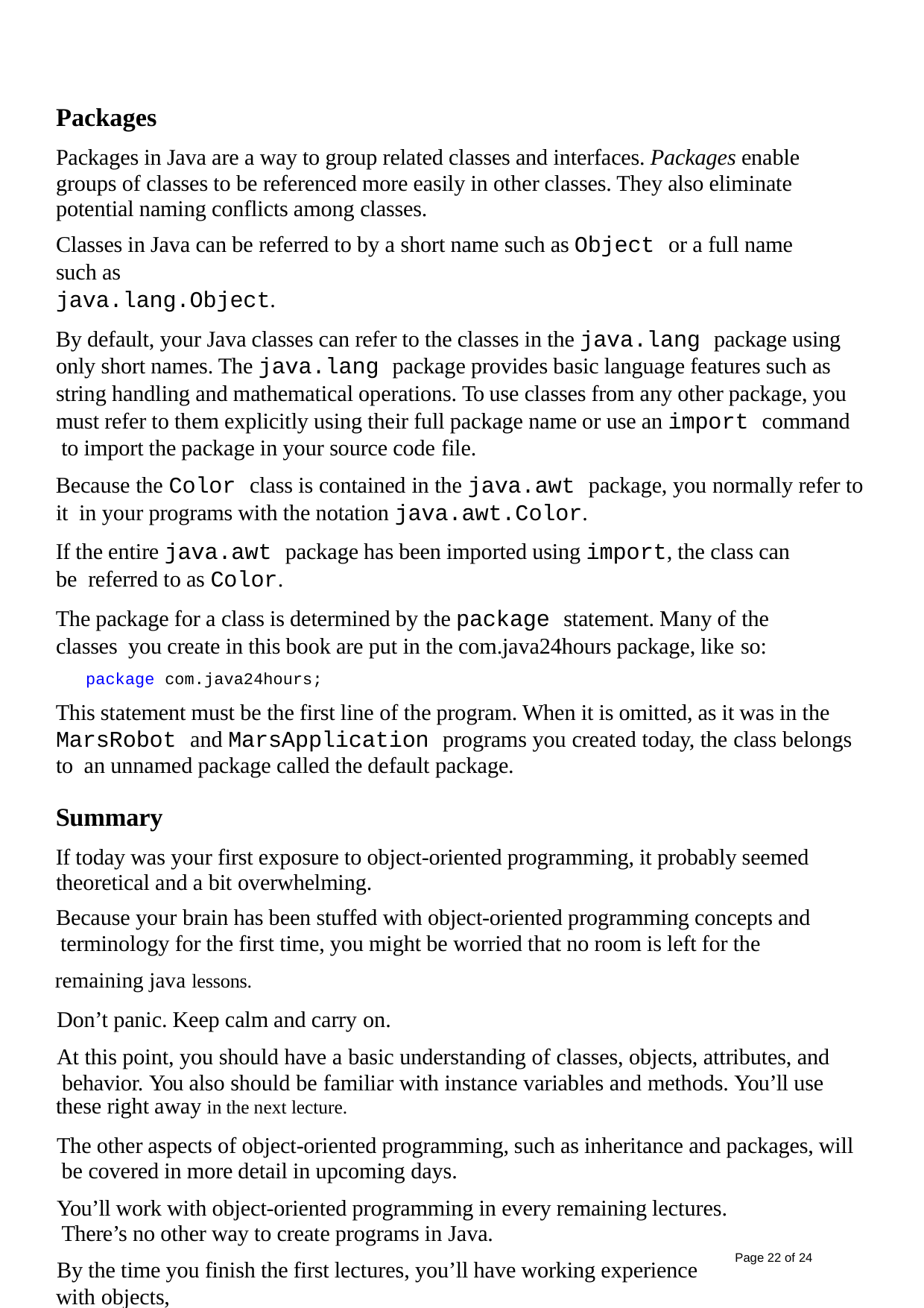

Packages
Packages in Java are a way to group related classes and interfaces. Packages enable  groups of classes to be referenced more easily in other classes. They also eliminate  potential naming conflicts among classes.
Classes in Java can be referred to by a short name such as Object or a full name such as
java.lang.Object.
By default, your Java classes can refer to the classes in the java.lang package using  only short names. The java.lang package provides basic language features such as  string handling and mathematical operations. To use classes from any other package, you  must refer to them explicitly using their full package name or use an import command  to import the package in your source code file.
Because the Color class is contained in the java.awt package, you normally refer to it  in your programs with the notation java.awt.Color.
If the entire java.awt package has been imported using import, the class can be  referred to as Color.
The package for a class is determined by the package statement. Many of the classes  you create in this book are put in the com.java24hours package, like so:
package com.java24hours;
This statement must be the first line of the program. When it is omitted, as it was in the  MarsRobot and MarsApplication programs you created today, the class belongs to  an unnamed package called the default package.
Summary
If today was your first exposure to object-oriented programming, it probably seemed  theoretical and a bit overwhelming.
Because your brain has been stuffed with object-oriented programming concepts and  terminology for the first time, you might be worried that no room is left for the  remaining java lessons.
Don’t panic. Keep calm and carry on.
At this point, you should have a basic understanding of classes, objects, attributes, and  behavior. You also should be familiar with instance variables and methods. You’ll use  these right away in the next lecture.
The other aspects of object-oriented programming, such as inheritance and packages, will  be covered in more detail in upcoming days.
You’ll work with object-oriented programming in every remaining lectures.  There’s no other way to create programs in Java.
By the time you finish the first lectures, you’ll have working experience with objects,
Page 22 of 24